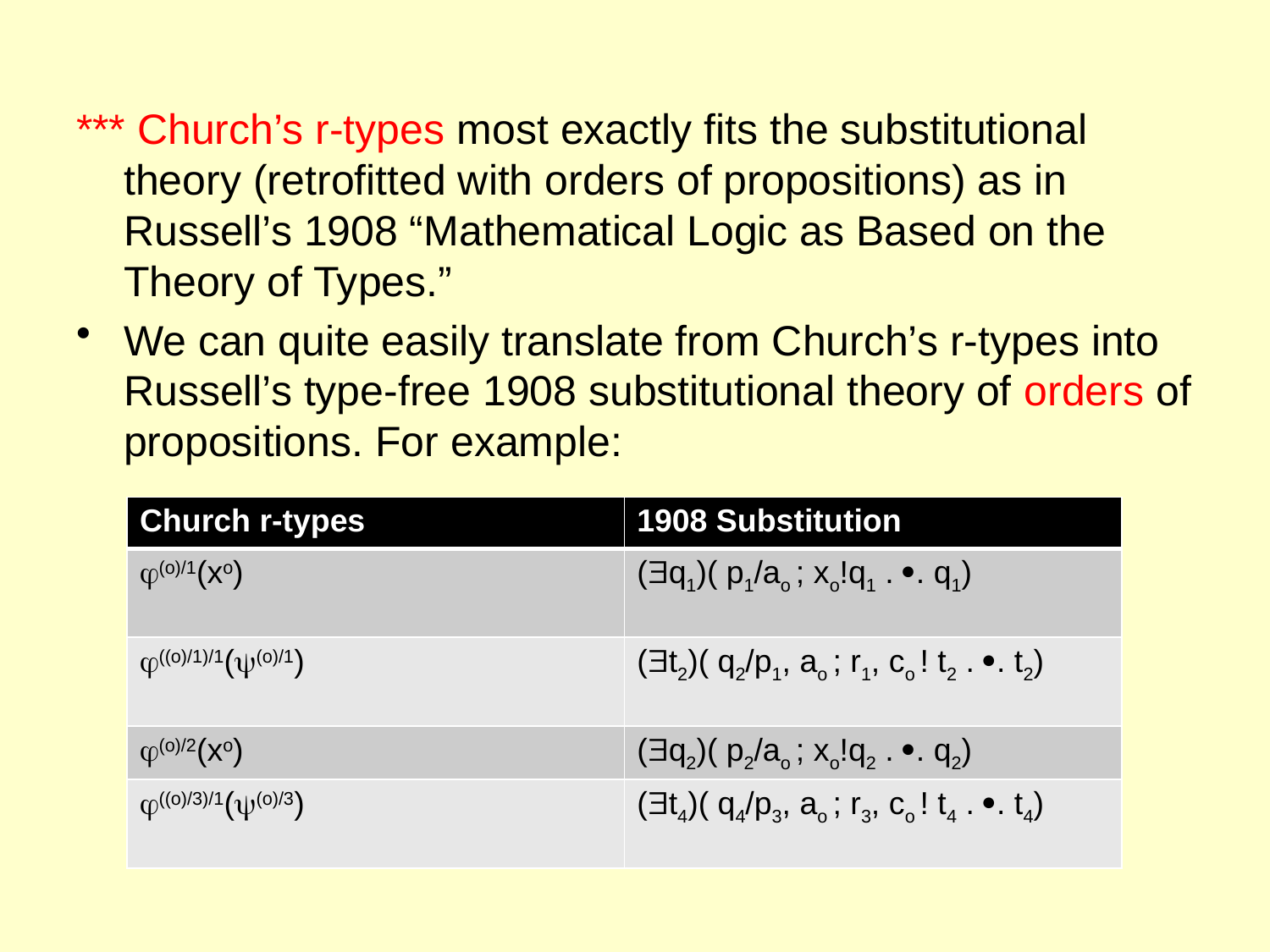

*** Church’s r-types most exactly fits the substitutional theory (retrofitted with orders of propositions) as in Russell’s 1908 “Mathematical Logic as Based on the Theory of Types.”
We can quite easily translate from Church’s r-types into Russell’s type-free 1908 substitutional theory of orders of propositions. For example:

| Church r-types | 1908 Substitution |
| --- | --- |
| ϕ(o)/1(xo) | (∃q1)( p1/ao ; xo!q1 . •. q1) |
| ϕ((o)/1)/1(ψ(o)/1) | (∃t2)( q2/p1, ao ; r1, co ! t2 . •. t2) |
| ϕ(o)/2(xo) | (∃q2)( p2/ao ; xo!q2 . •. q2) |
| ϕ((o)/3)/1(ψ(o)/3) | (∃t4)( q4/p3, ao ; r3, co ! t4 . •. t4) |